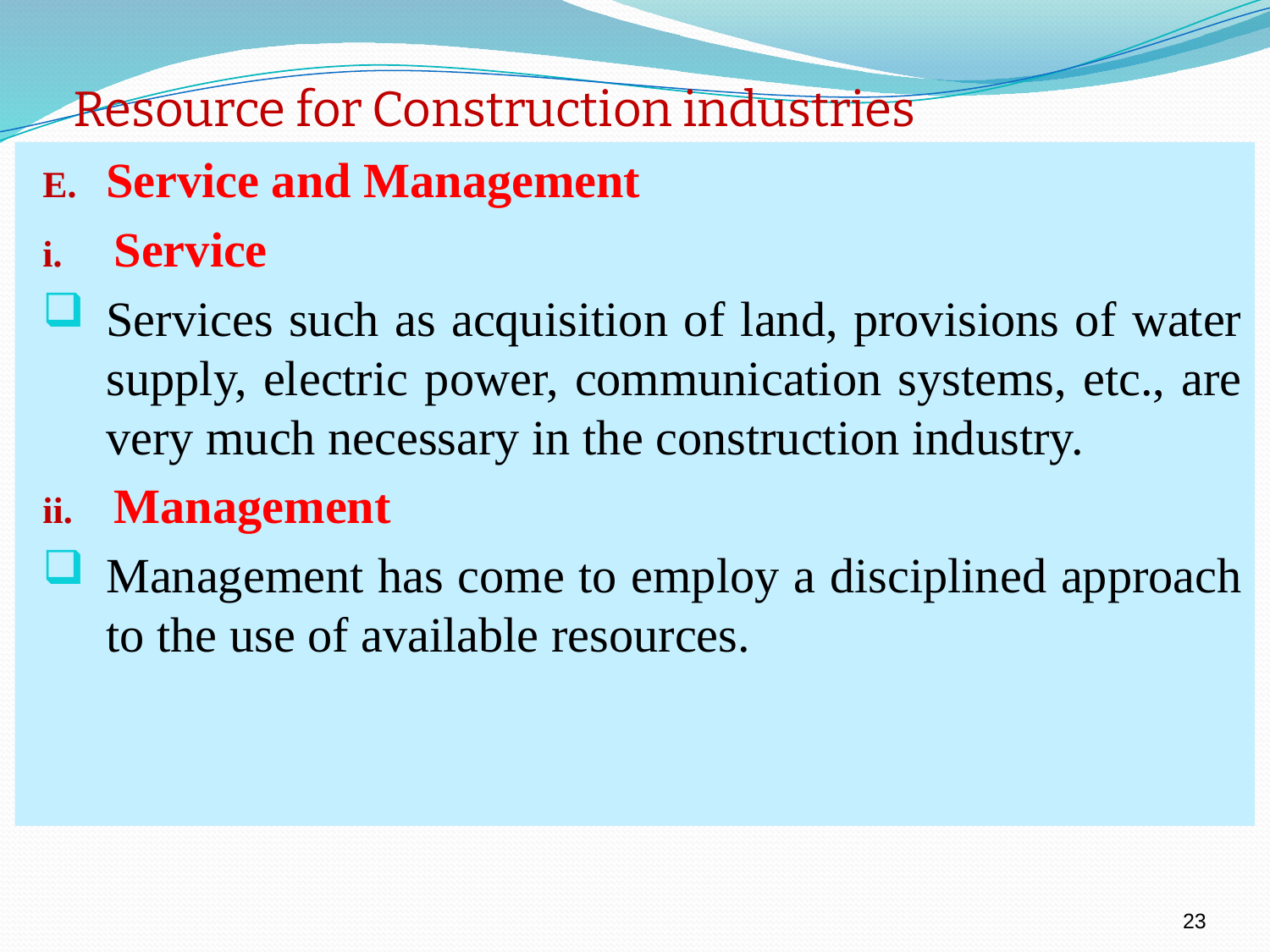

# Resource for Construction industries
Service and Management
Service
Services such as acquisition of land, provisions of water supply, electric power, communication systems, etc., are very much necessary in the construction industry.
Management
Management has come to employ a disciplined approach to the use of available resources.

23